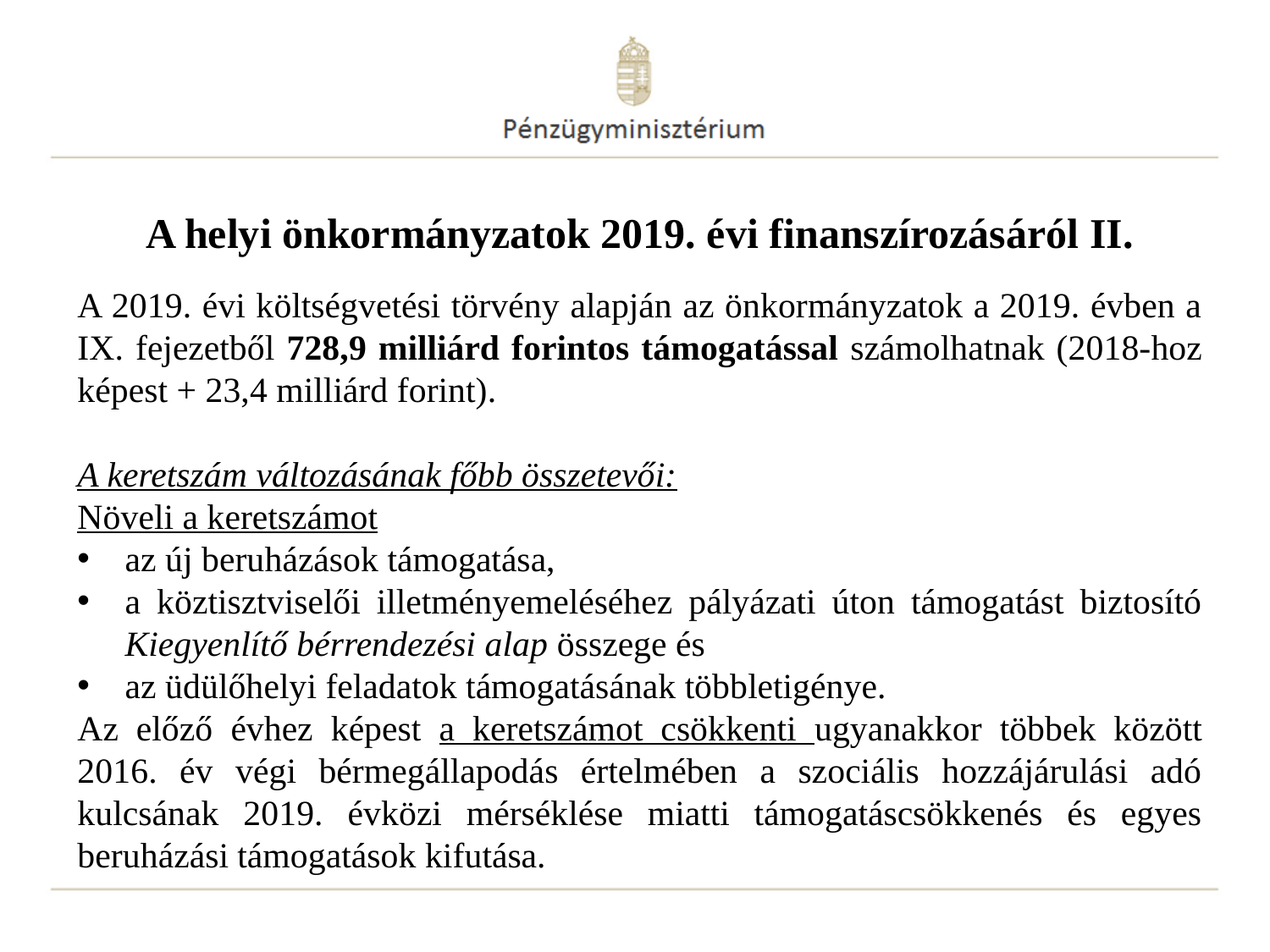

A helyi önkormányzatok 2019. évi finanszírozásáról II.

A 2019. évi költségvetési törvény alapján az önkormányzatok a 2019. évben a IX. fejezetből 728,9 milliárd forintos támogatással számolhatnak (2018-hoz képest + 23,4 milliárd forint).

A keretszám változásának főbb összetevői:
Növeli a keretszámot
az új beruházások támogatása,
a köztisztviselői illetményemeléséhez pályázati úton támogatást biztosító Kiegyenlítő bérrendezési alap összege és
az üdülőhelyi feladatok támogatásának többletigénye.
Az előző évhez képest a keretszámot csökkenti ugyanakkor többek között 2016. év végi bérmegállapodás értelmében a szociális hozzájárulási adó kulcsának 2019. évközi mérséklése miatti támogatáscsökkenés és egyes beruházási támogatások kifutása.